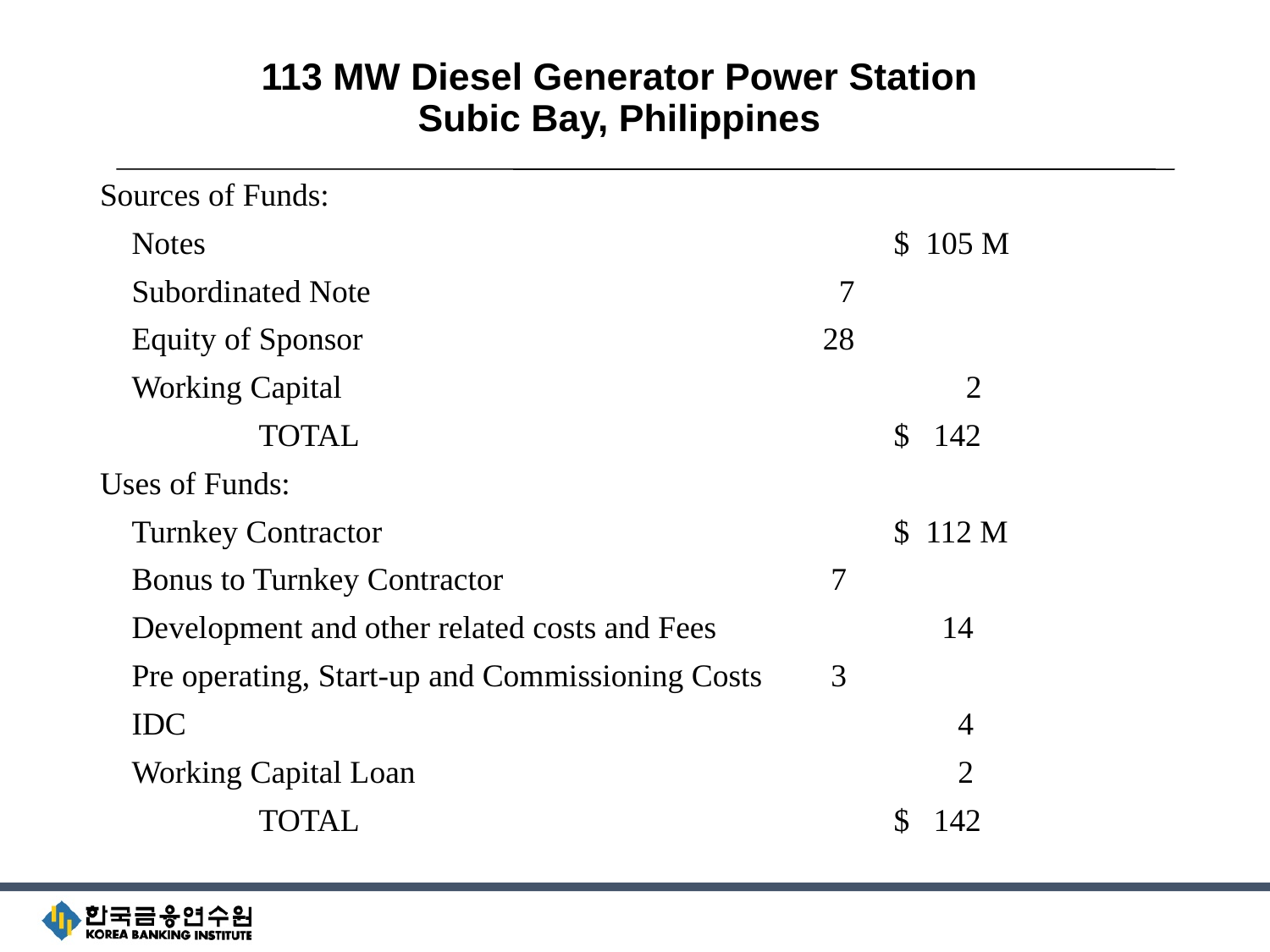

# 113 MW Diesel Generator Power Station Subic Bay, Philippines

Sources of Funds:
	Notes						$  105 M
	Subordinated Note		   		         7
	Equity of Sponsor	                          		       28
	Working Capital			        		         2
		TOTAL					$   142
Uses of Funds:
	Turnkey Contractor  				$  112 M
	Bonus to Turnkey Contractor	                   	        7
	Development and other related costs and Fees		      14
	Pre operating, Start-up and Commissioning Costs	        3
	IDC					         	        4
	Working Capital Loan				        2
		TOTAL					$   142